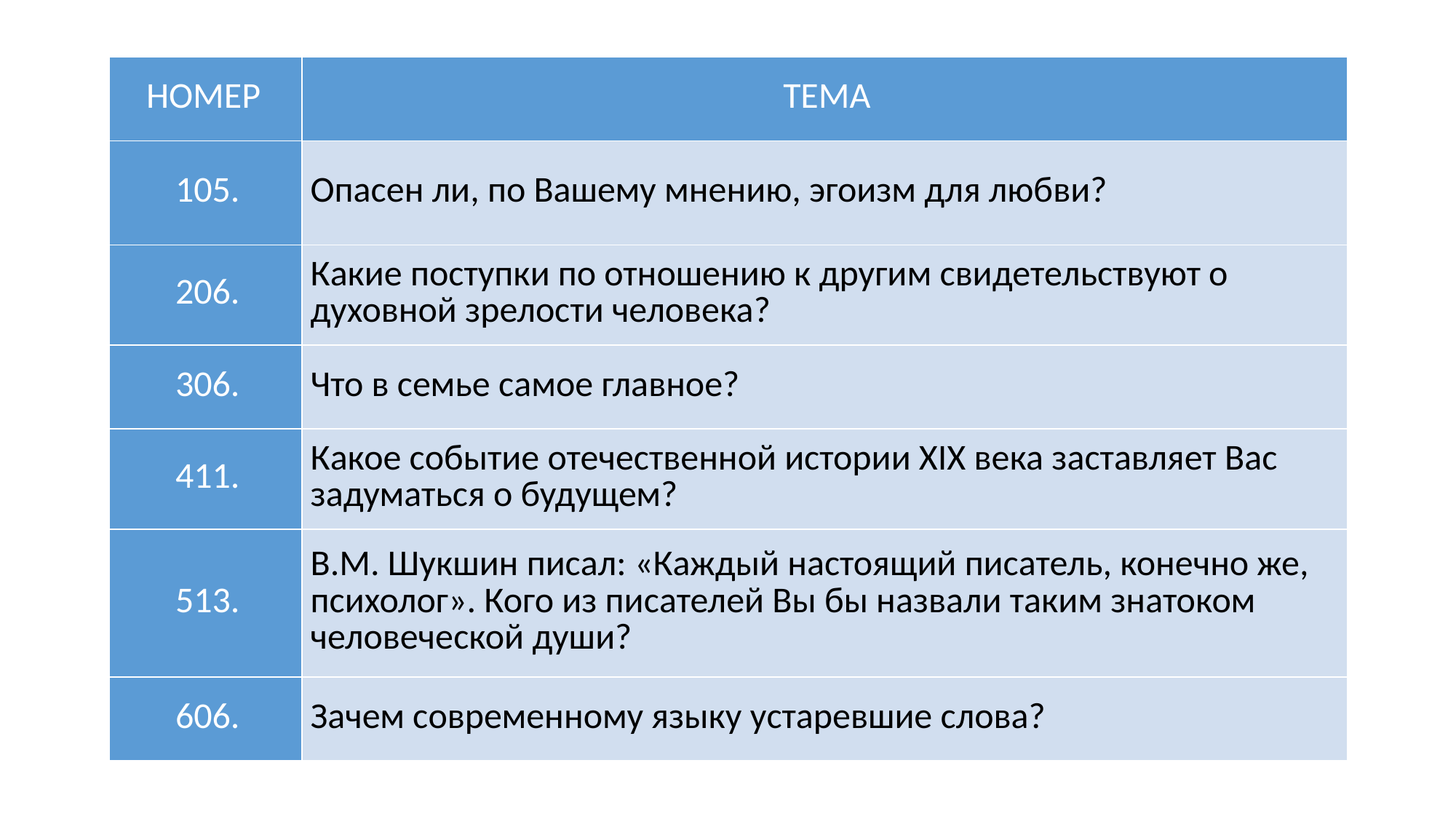

| НОМЕР | ТЕМА |
| --- | --- |
| 105. | Опасен ли, по Вашему мнению, эгоизм для любви? |
| 206. | Какие поступки по отношению к другим свидетельствуют о духовной зрелости человека? |
| 306. | Что в семье самое главное? |
| 411. | Какое событие отечественной истории XIX века заставляет Вас задуматься о будущем? |
| 513. | В.М. Шукшин писал: «Каждый настоящий писатель, конечно же, психолог». Кого из писателей Вы бы назвали таким знатоком человеческой души? |
| 606. | Зачем современному языку устаревшие слова? |